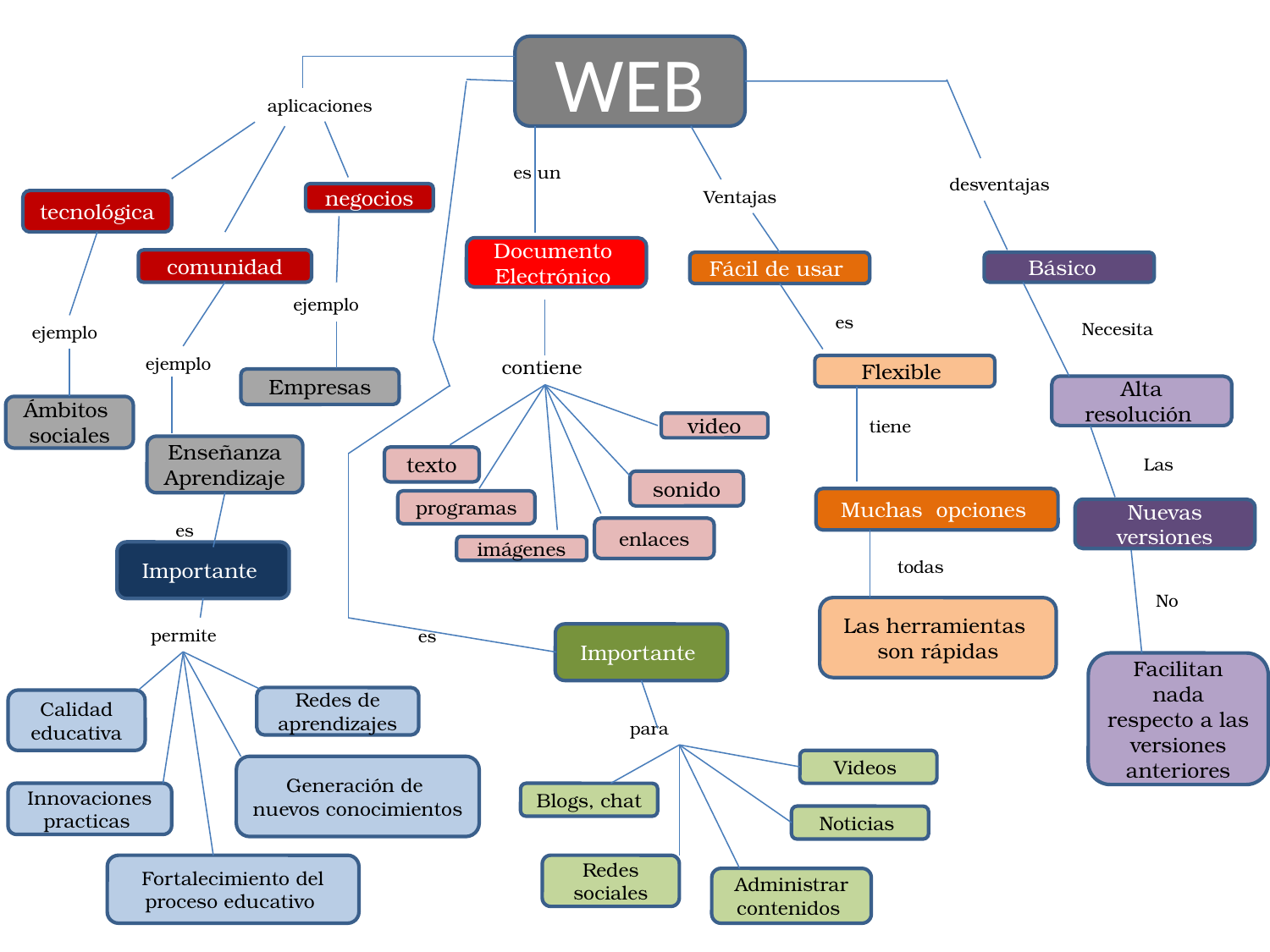

WEB
aplicaciones
es un
desventajas
Ventajas
negocios
tecnológica
Documento
Electrónico
comunidad
Fácil de usar
Básico
ejemplo
es
Necesita
ejemplo
ejemplo
contiene
Flexible
Empresas
Alta resolución
Ámbitos
sociales
tiene
video
Enseñanza
Aprendizaje
Las
texto
sonido
Muchas  opciones
programas
Nuevas versiones
es
enlaces
imágenes
Importante
todas
No
Las herramientas  son rápidas
permite
es
Importante
Facilitan nada
respecto a las versiones anteriores
Redes de aprendizajes
Calidad educativa
para
Videos
Generación de  nuevos conocimientos
Innovaciones practicas
Blogs, chat
Noticias
Fortalecimiento del proceso educativo
Redes sociales
Administrar contenidos